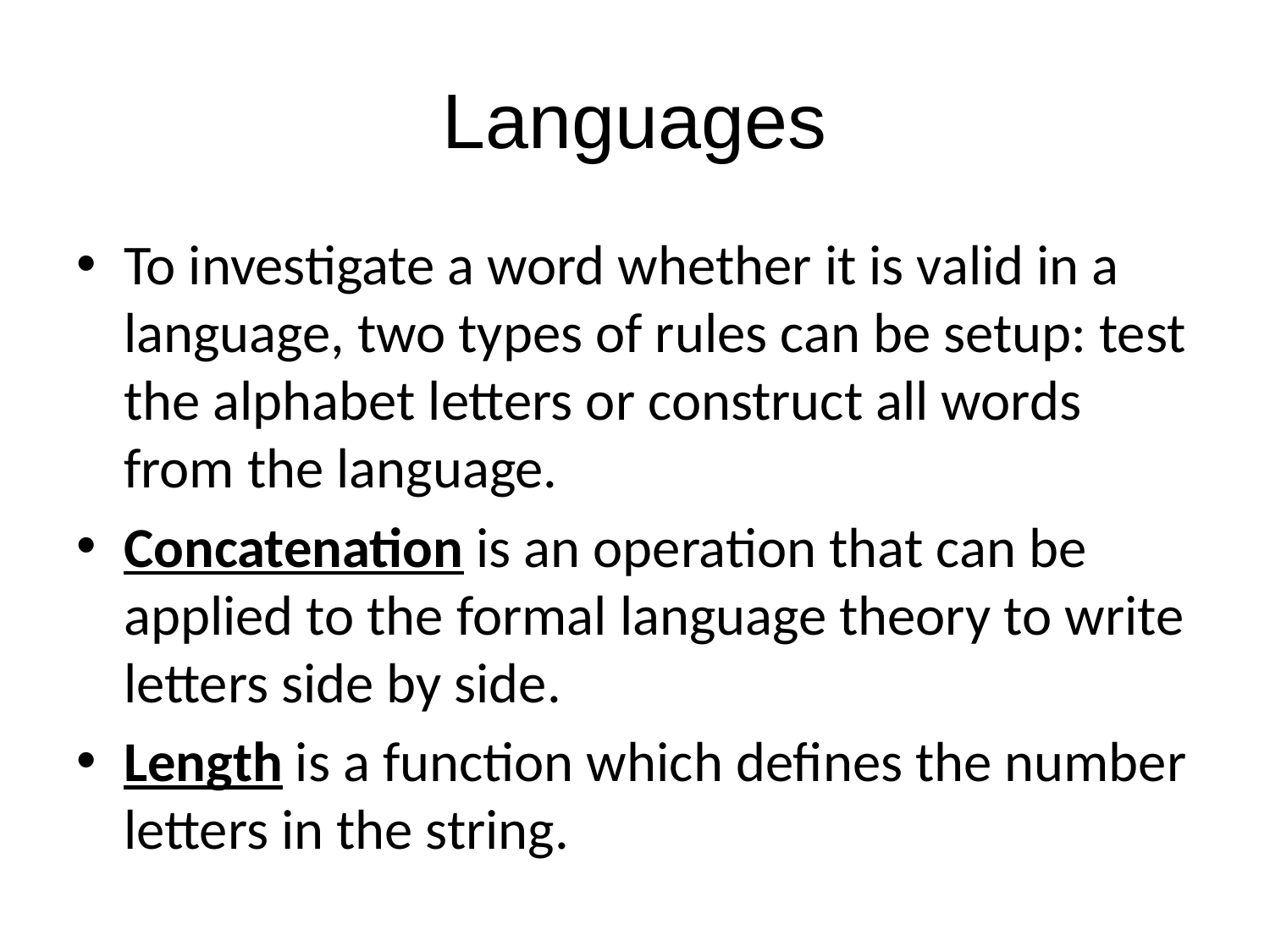

# Languages
To investigate a word whether it is valid in a language, two types of rules can be setup: test the alphabet letters or construct all words from the language.
Concatenation is an operation that can be applied to the formal language theory to write letters side by side.
Length is a function which defines the number letters in the string.